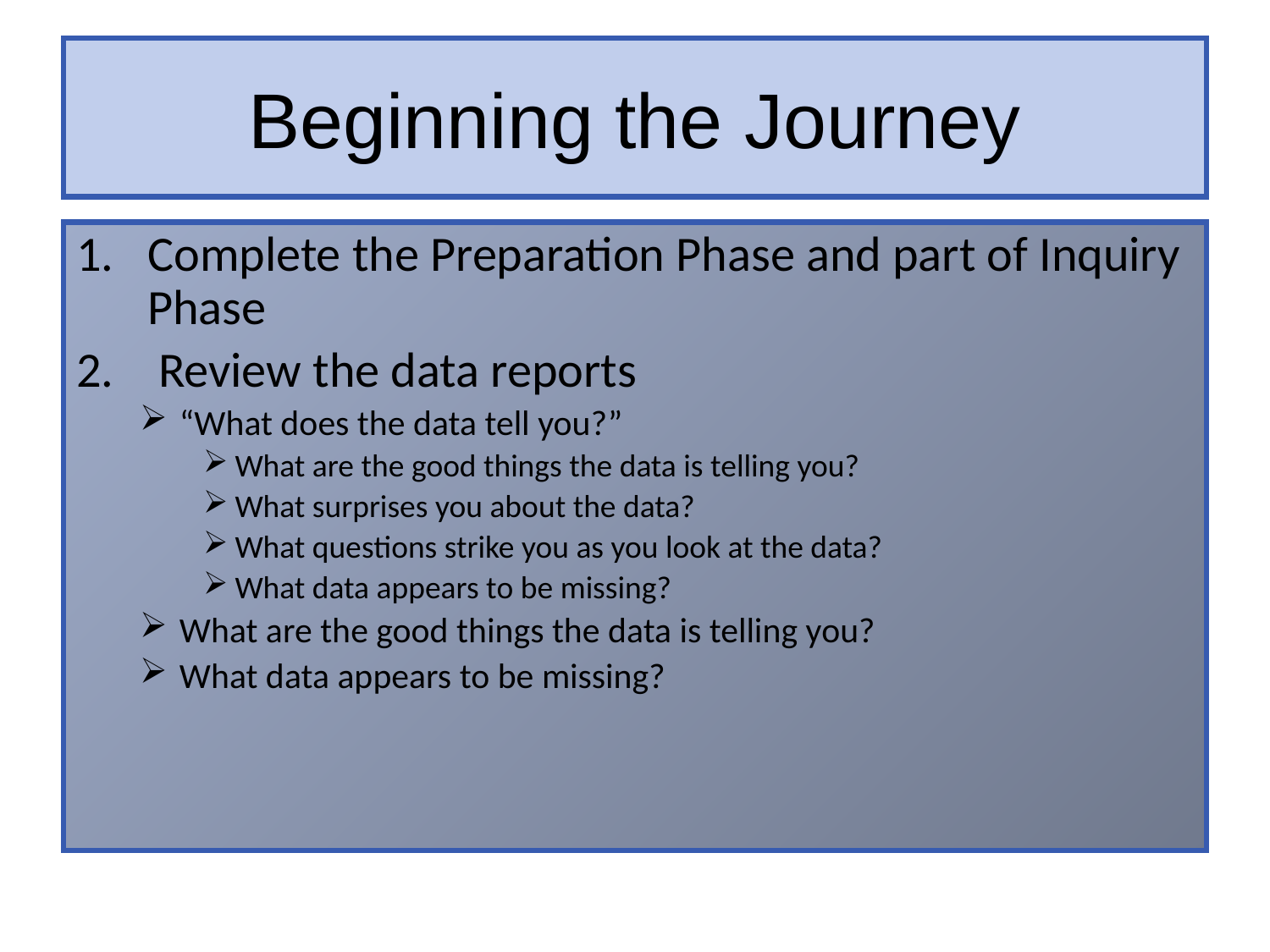

# Beginning the Journey
Complete the Preparation Phase and part of Inquiry Phase
2.    Review the data reports
“What does the data tell you?”
What are the good things the data is telling you?
What surprises you about the data?
What questions strike you as you look at the data?
What data appears to be missing?
What are the good things the data is telling you?
What data appears to be missing?